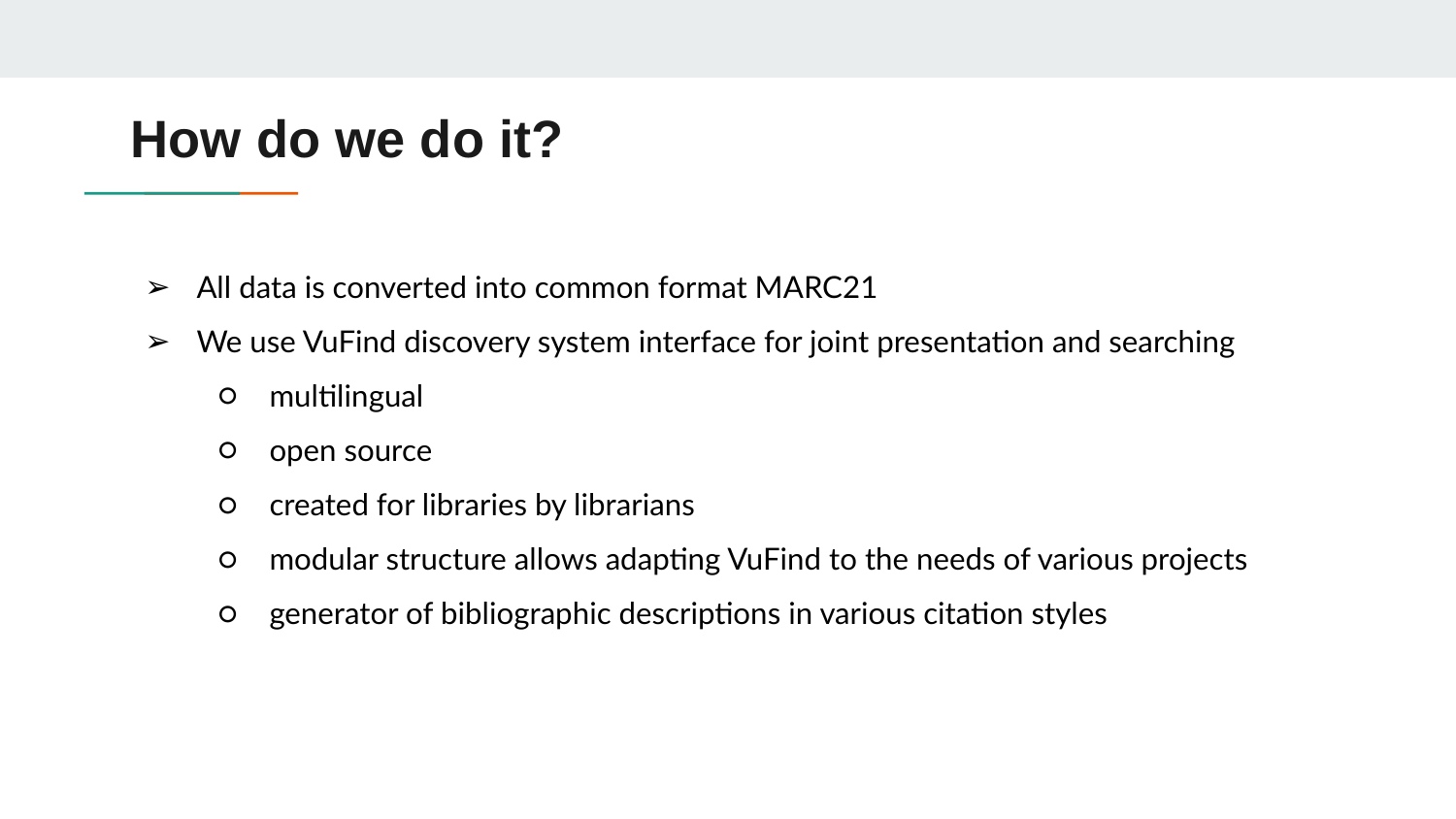

# How do we do it?
All data is converted into common format MARC21
We use VuFind discovery system interface for joint presentation and searching
multilingual
open source
created for libraries by librarians
modular structure allows adapting VuFind to the needs of various projects
generator of bibliographic descriptions in various citation styles